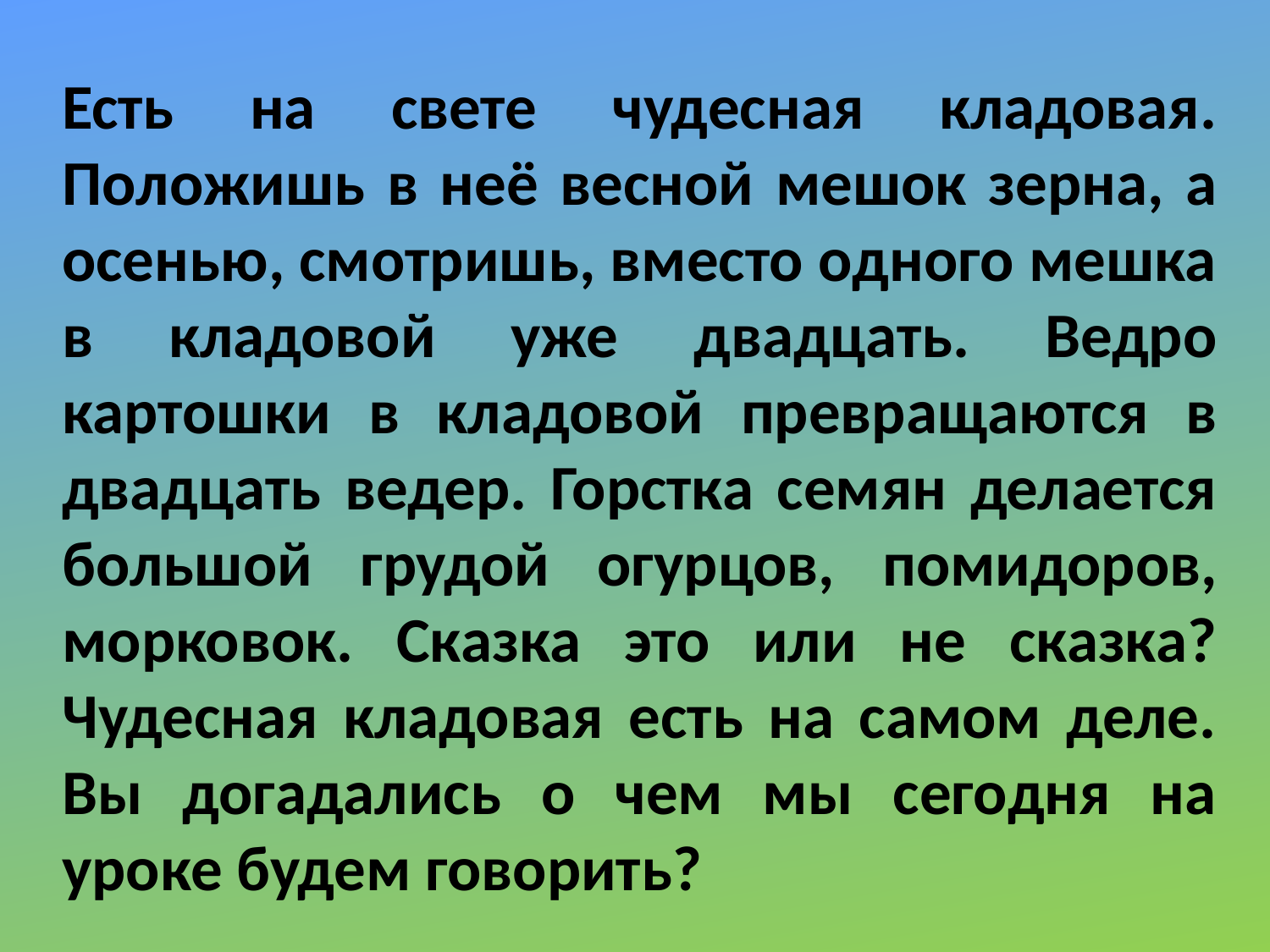

Есть на свете чудесная кладовая. Положишь в неё весной мешок зерна, а осенью, смотришь, вместо одного мешка в кладовой уже двадцать. Ведро картошки в кладовой превращаются в двадцать ведер. Горстка семян делается большой грудой огурцов, помидоров, морковок. Сказка это или не сказка? Чудесная кладовая есть на самом деле. Вы догадались о чем мы сегодня на уроке будем говорить?